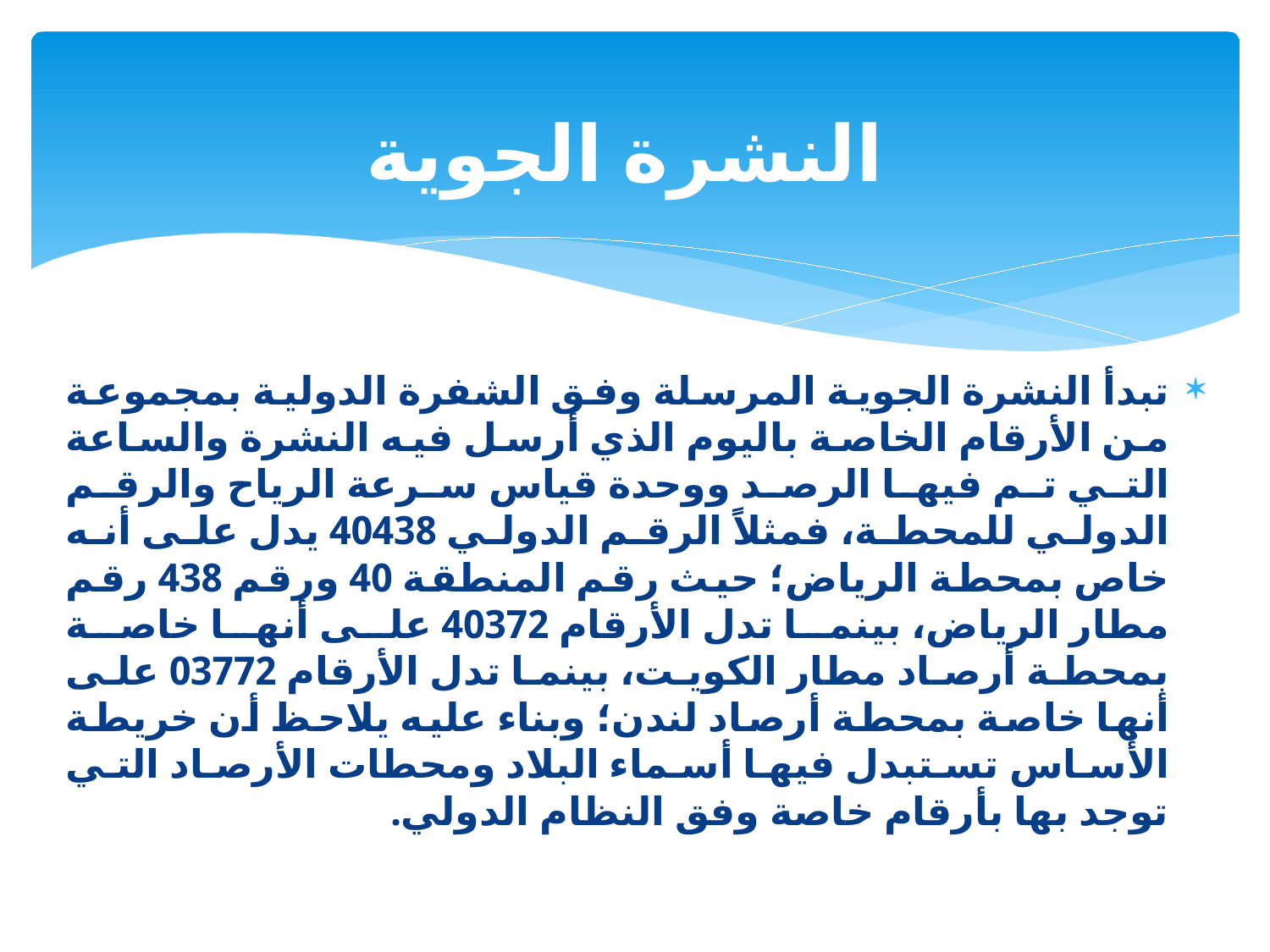

# النشرة الجوية
تبدأ النشرة الجوية المرسلة وفق الشفرة الدولية بمجموعة من الأرقام الخاصة باليوم الذي أرسل فيه النشرة والساعة التي تم فيها الرصد ووحدة قياس سرعة الرياح والرقم الدولي للمحطة، فمثلاً الرقم الدولي 40438 يدل على أنه خاص بمحطة الرياض؛ حيث رقم المنطقة 40 ورقم 438 رقم مطار الرياض، بينما تدل الأرقام 40372 على أنها خاصة بمحطة أرصاد مطار الكويت، بينما تدل الأرقام 03772 على أنها خاصة بمحطة أرصاد لندن؛ وبناء عليه يلاحظ أن خريطة الأساس تستبدل فيها أسماء البلاد ومحطات الأرصاد التي توجد بها بأرقام خاصة وفق النظام الدولي.